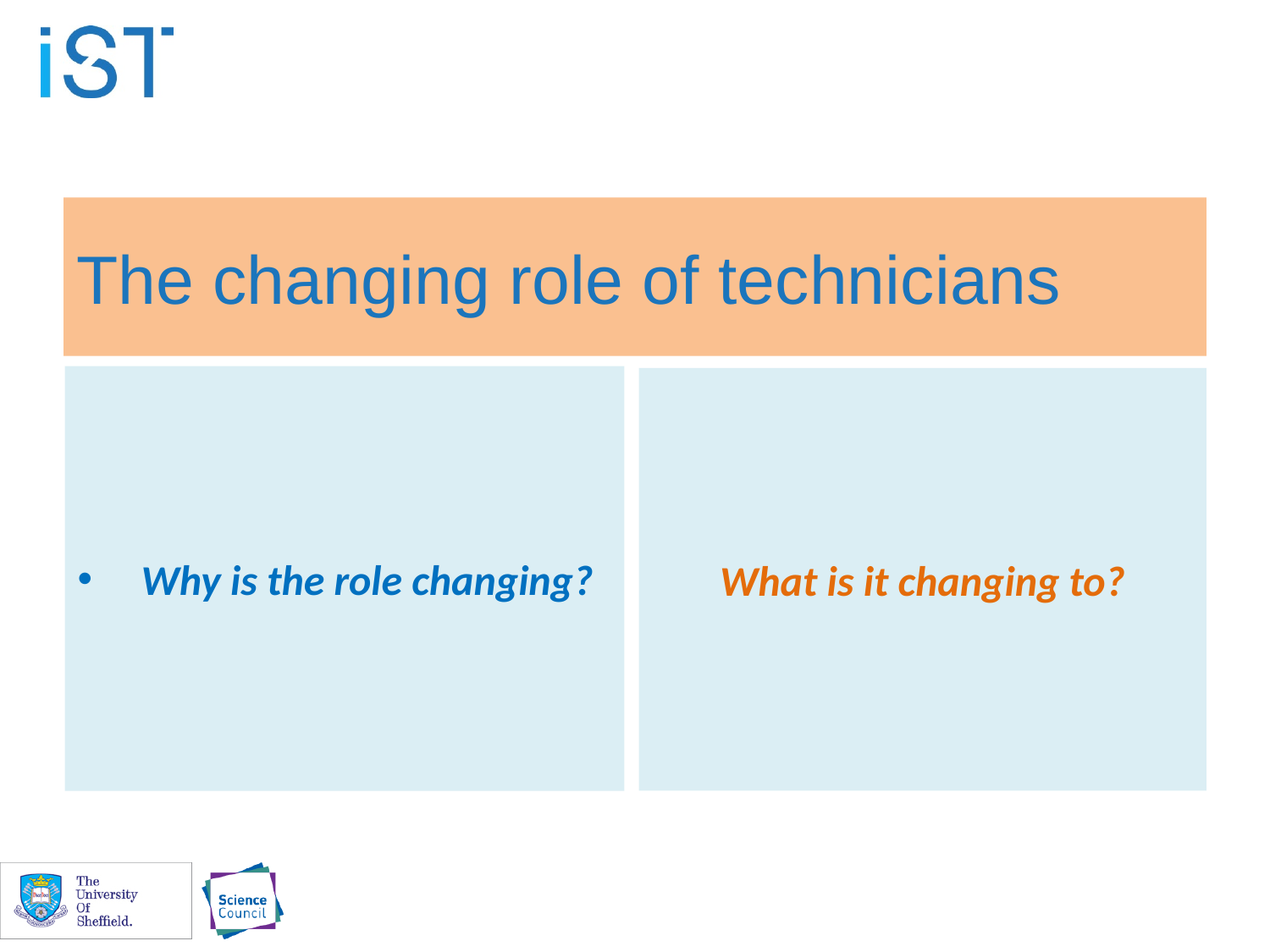

# The changing role of technicians
Why is the role changing?
What is it changing to?